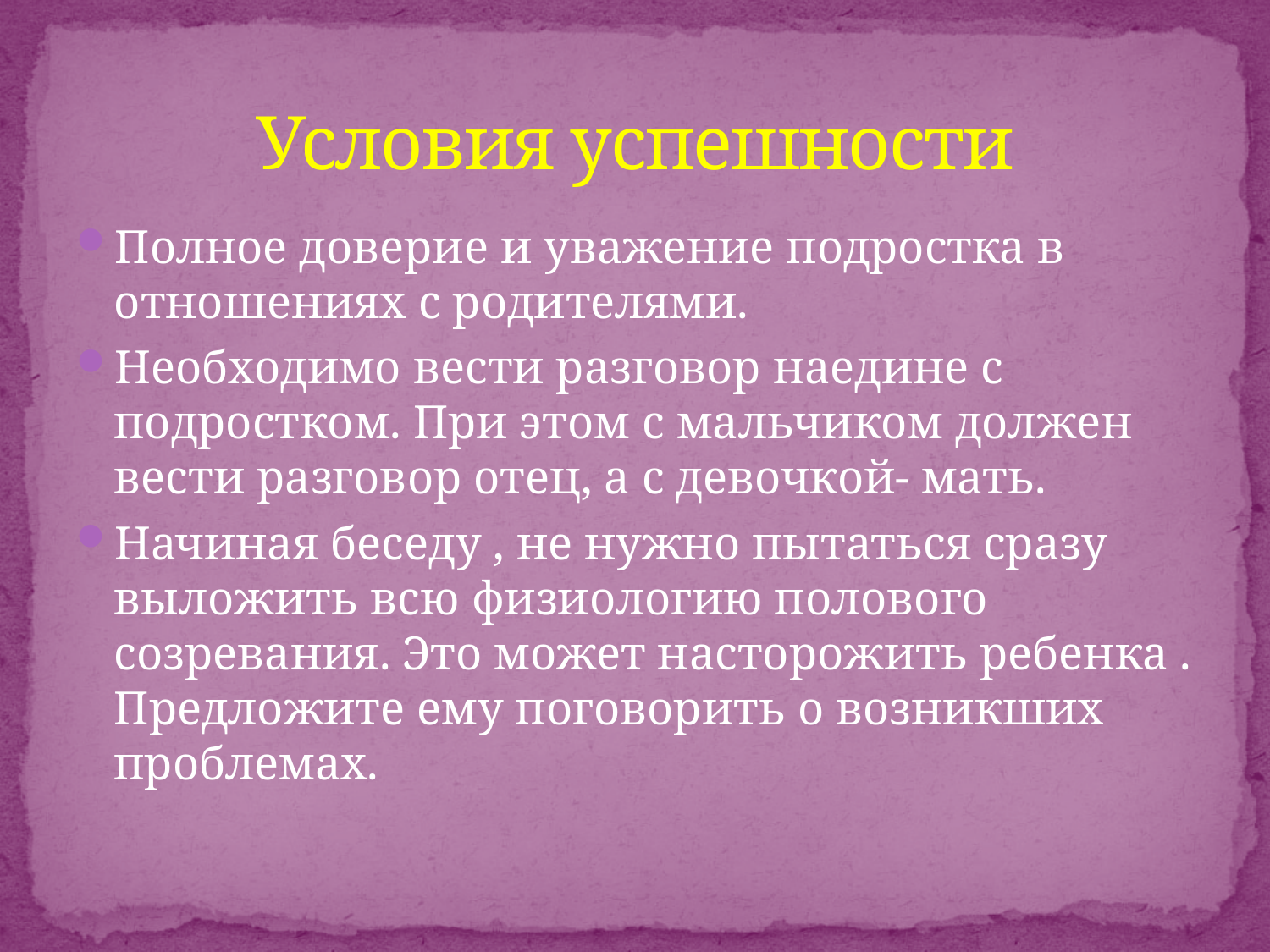

# Условия успешности
Полное доверие и уважение подростка в отношениях с родителями.
Необходимо вести разговор наедине с подростком. При этом с мальчиком должен вести разговор отец, а с девочкой- мать.
Начиная беседу , не нужно пытаться сразу выложить всю физиологию полового созревания. Это может насторожить ребенка . Предложите ему поговорить о возникших проблемах.